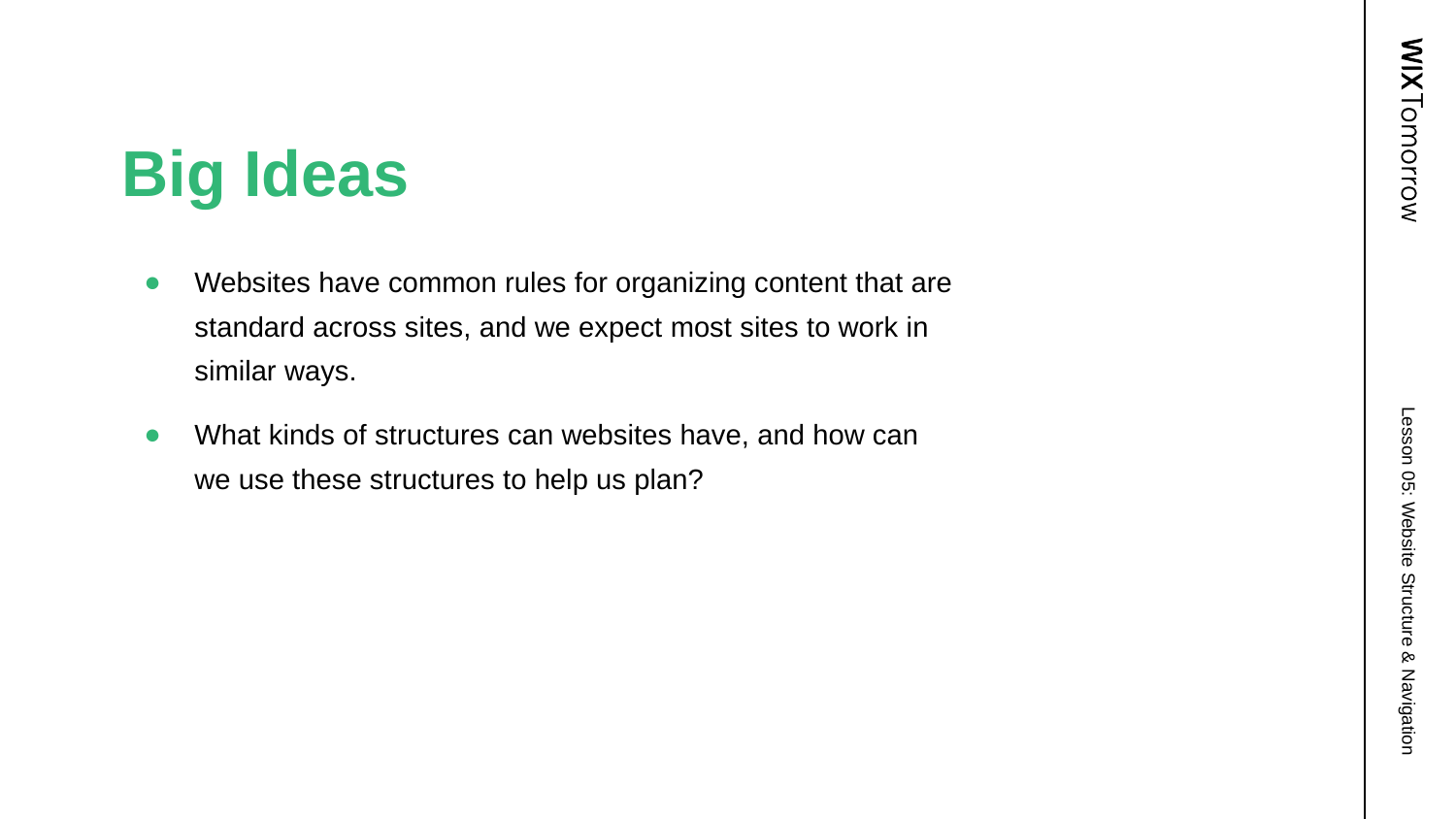

# Big Ideas
Websites have common rules for organizing content that are standard across sites, and we expect most sites to work in similar ways.
What kinds of structures can websites have, and how can we use these structures to help us plan?